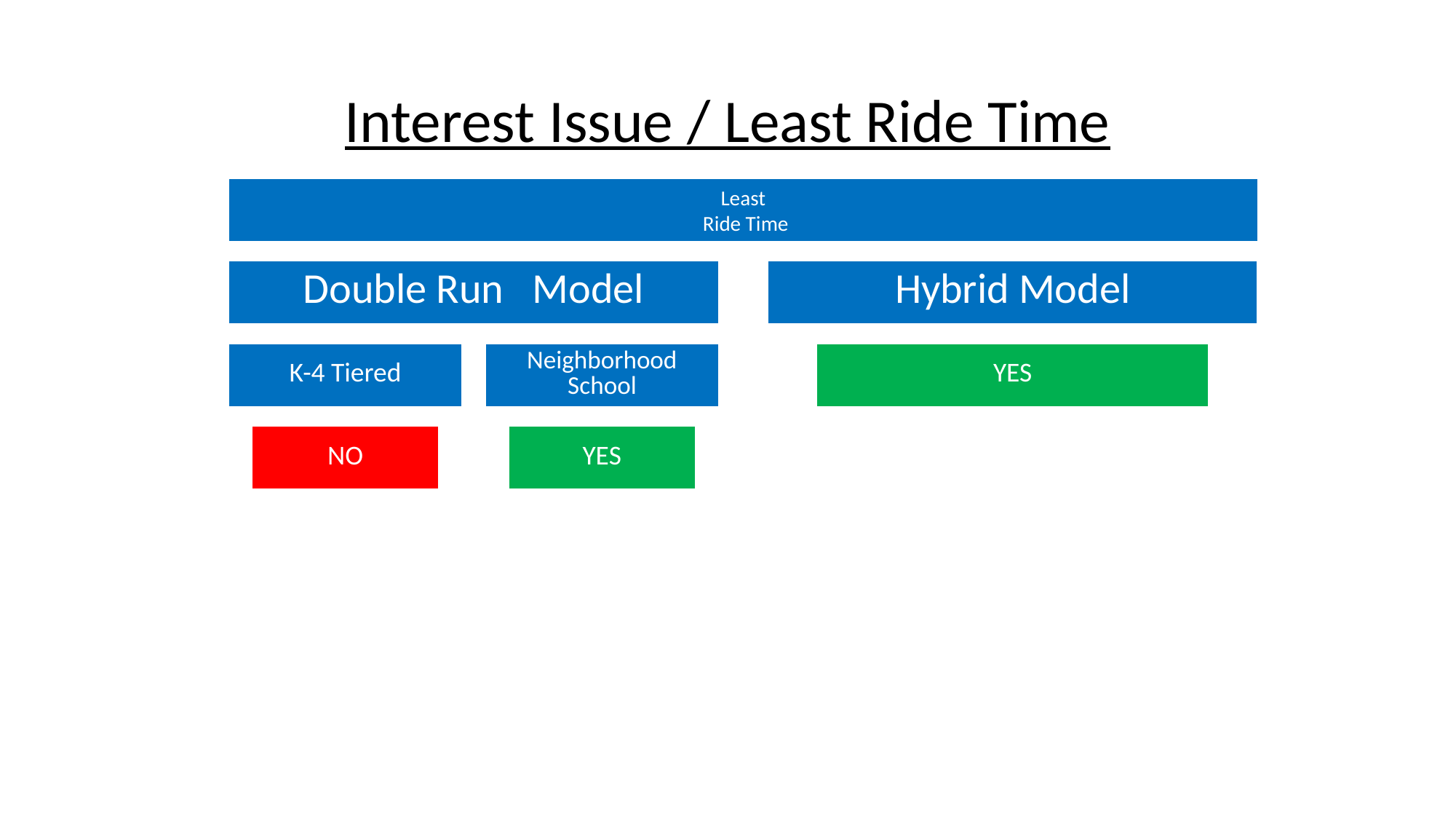

# Interest Issue / Least Ride Time
Least
 Ride Time
Double Run   Model
Hybrid Model
YES
Neighborhood School
K-4 Tiered
NO
YES